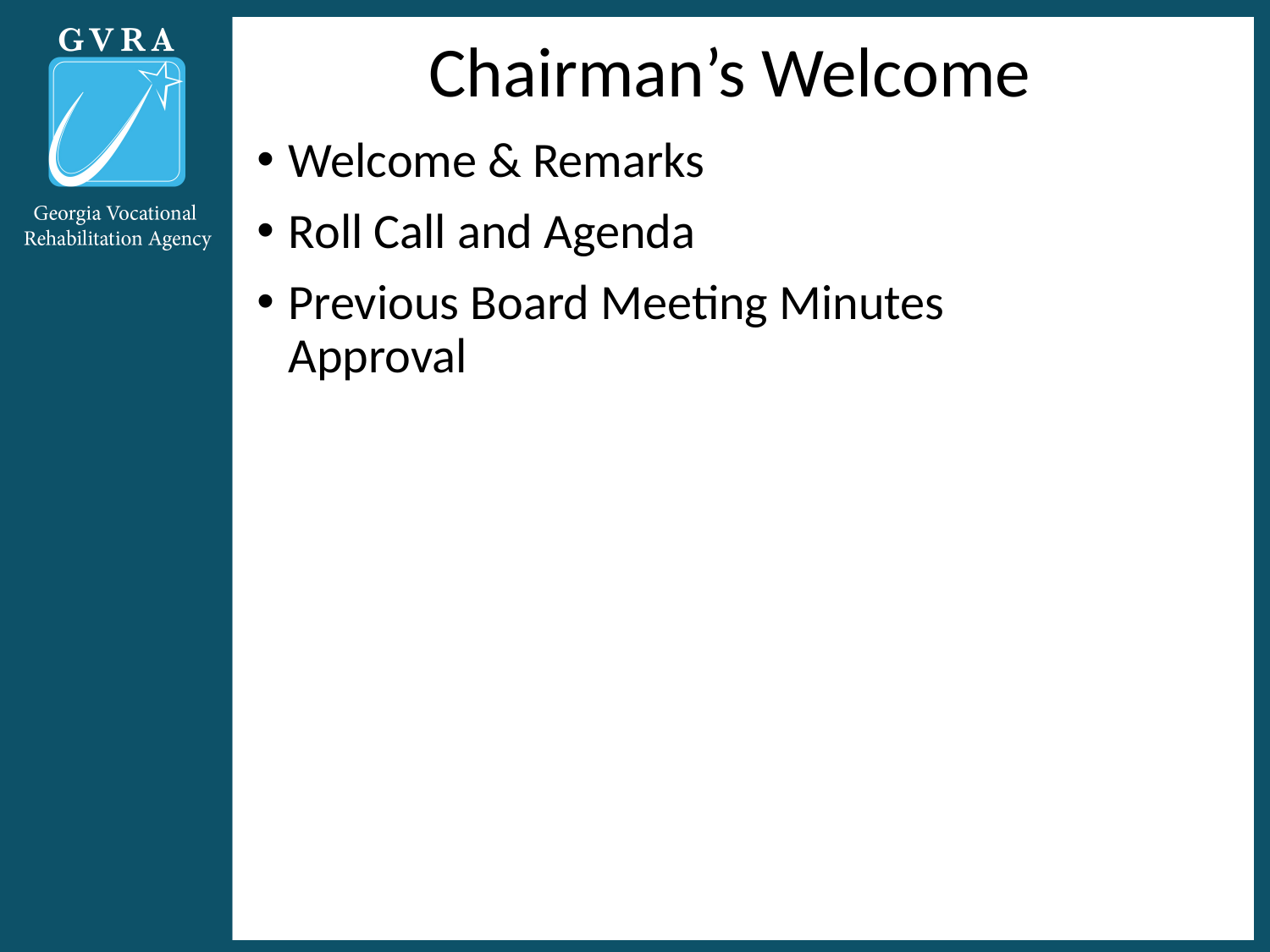

# Chairman’s Welcome
Welcome & Remarks
Roll Call and Agenda
Previous Board Meeting Minutes Approval